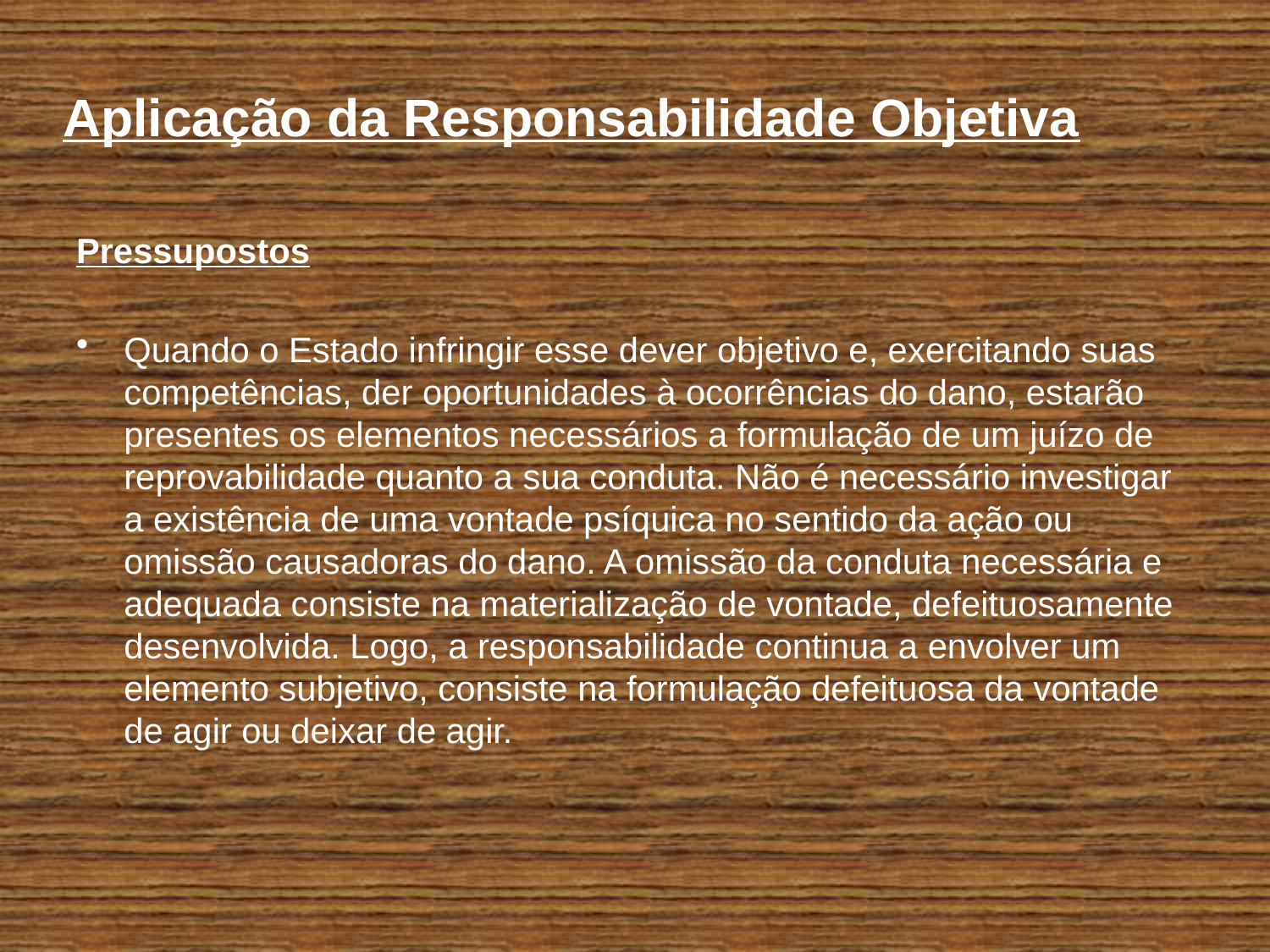

# Aplicação da Responsabilidade Objetiva
Pressupostos

Quando o Estado infringir esse dever objetivo e, exercitando suas competências, der oportunidades à ocorrências do dano, estarão presentes os elementos necessários a formulação de um juízo de reprovabilidade quanto a sua conduta. Não é necessário investigar a existência de uma vontade psíquica no sentido da ação ou omissão causadoras do dano. A omissão da conduta necessária e adequada consiste na materialização de vontade, defeituosamente desenvolvida. Logo, a responsabilidade continua a envolver um elemento subjetivo, consiste na formulação defeituosa da vontade de agir ou deixar de agir.